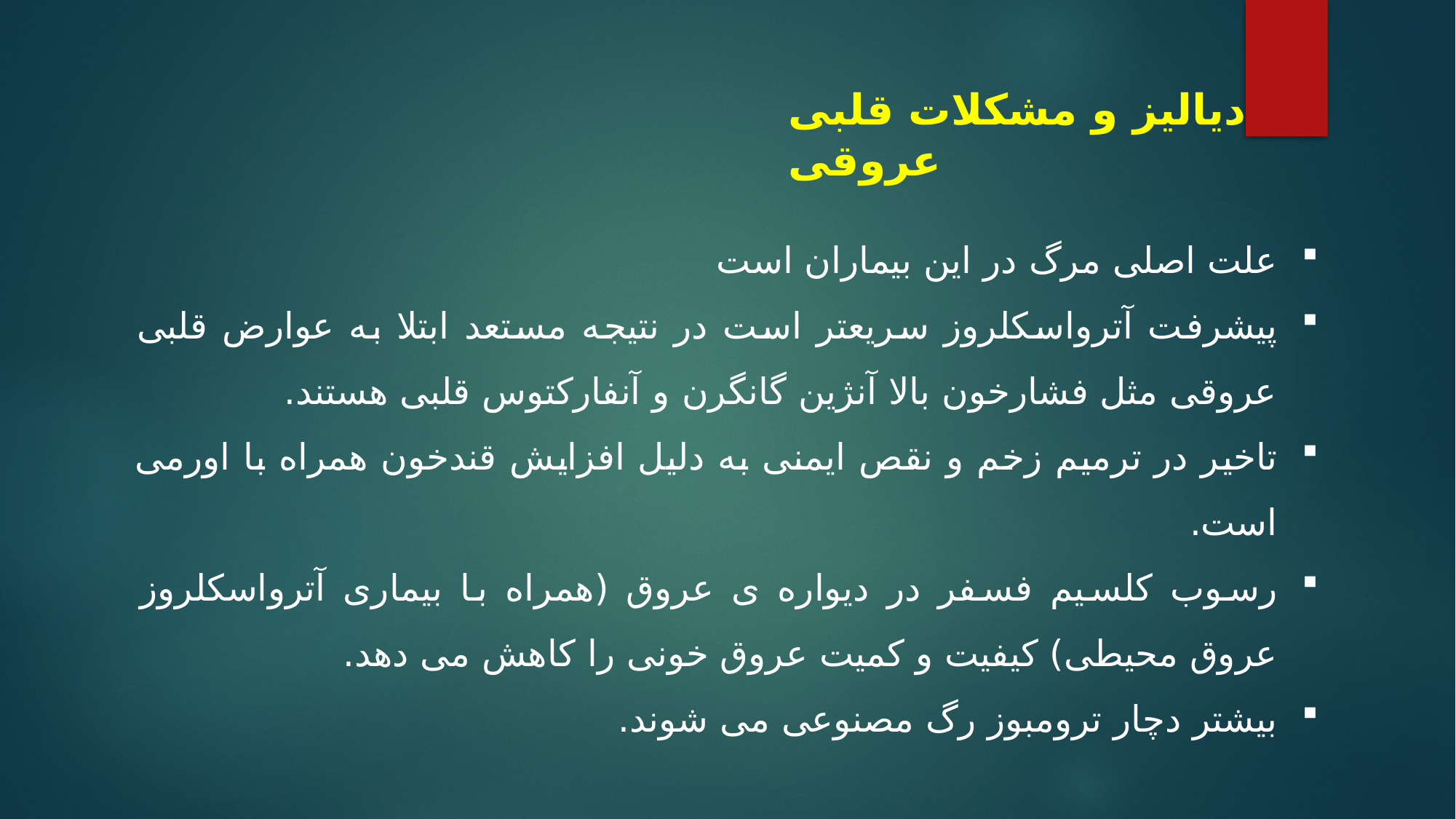

دیالیز و مشکلات قلبی عروقی
علت اصلی مرگ در این بیماران است
پیشرفت آترواسکلروز سریعتر است در نتیجه مستعد ابتلا به عوارض قلبی عروقی مثل فشارخون بالا آنژین گانگرن و آنفارکتوس قلبی هستند.
تاخیر در ترمیم زخم و نقص ایمنی به دلیل افزایش قندخون همراه با اورمی است.
رسوب کلسیم فسفر در دیواره ی عروق (همراه با بیماری آترواسکلروز عروق محیطی) کیفیت و کمیت عروق خونی را کاهش می دهد.
بیشتر دچار ترومبوز رگ مصنوعی می شوند.